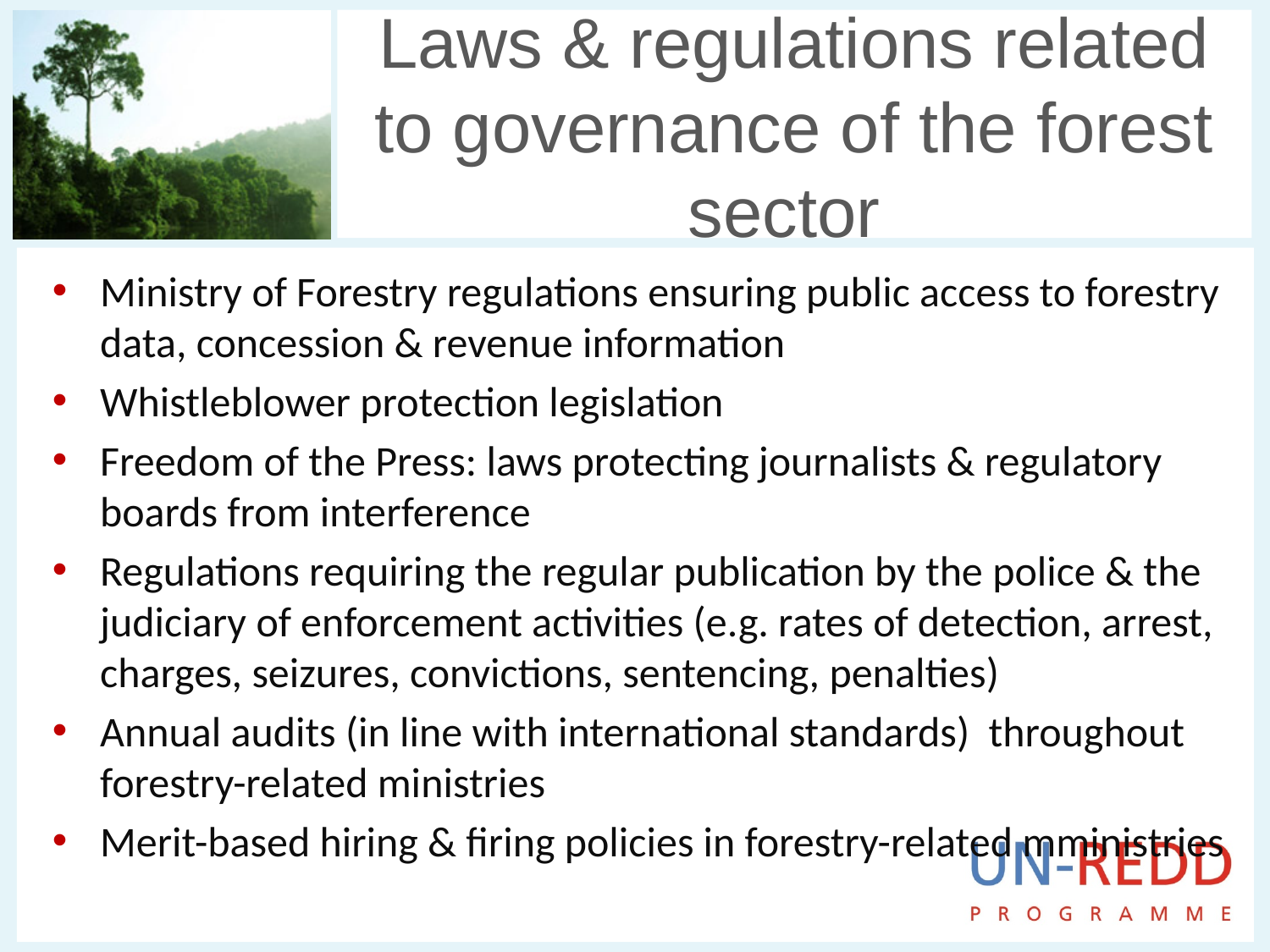

# Laws & regulations related to governance of the forest sector
Ministry of Forestry regulations ensuring public access to forestry data, concession & revenue information
Whistleblower protection legislation
Freedom of the Press: laws protecting journalists & regulatory boards from interference
Regulations requiring the regular publication by the police & the judiciary of enforcement activities (e.g. rates of detection, arrest, charges, seizures, convictions, sentencing, penalties)
Annual audits (in line with international standards)  throughout forestry-related ministries
Merit-based hiring & firing policies in forestry-related mministries